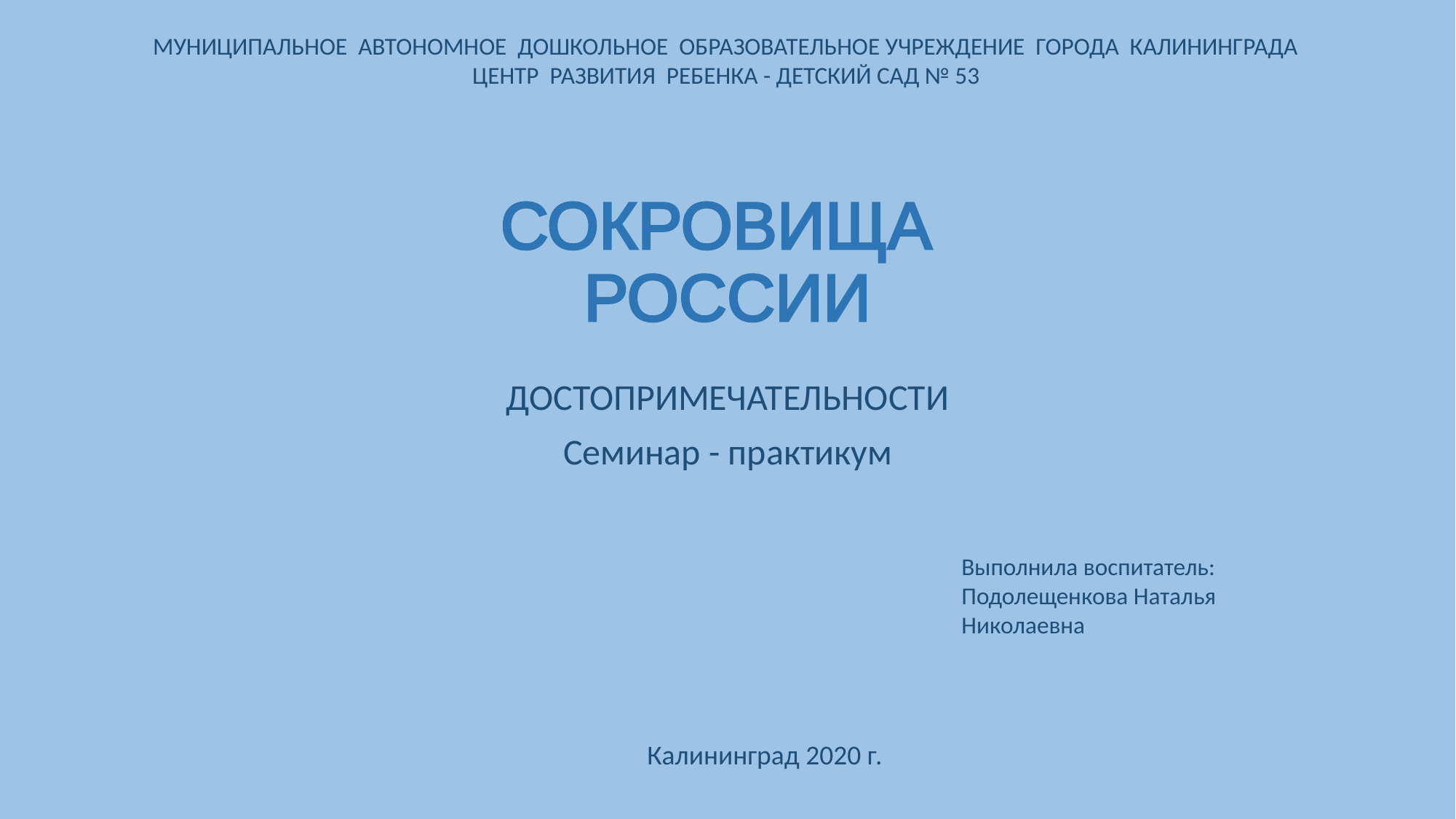

МУНИЦИПАЛЬНОЕ  АВТОНОМНОЕ  ДОШКОЛЬНОЕ  ОБРАЗОВАТЕЛЬНОЕ УЧРЕЖДЕНИЕ  ГОРОДА  КАЛИНИНГРАДА
ЦЕНТР  РАЗВИТИЯ  РЕБЕНКА - ДЕТСКИЙ САД № 53
# СОКРОВИЩА РОССИИ
ДОСТОПРИМЕЧАТЕЛЬНОСТИ
Семинар - практикум
Выполнила воспитатель:
Подолещенкова Наталья
Николаевна
Калининград 2020 г.